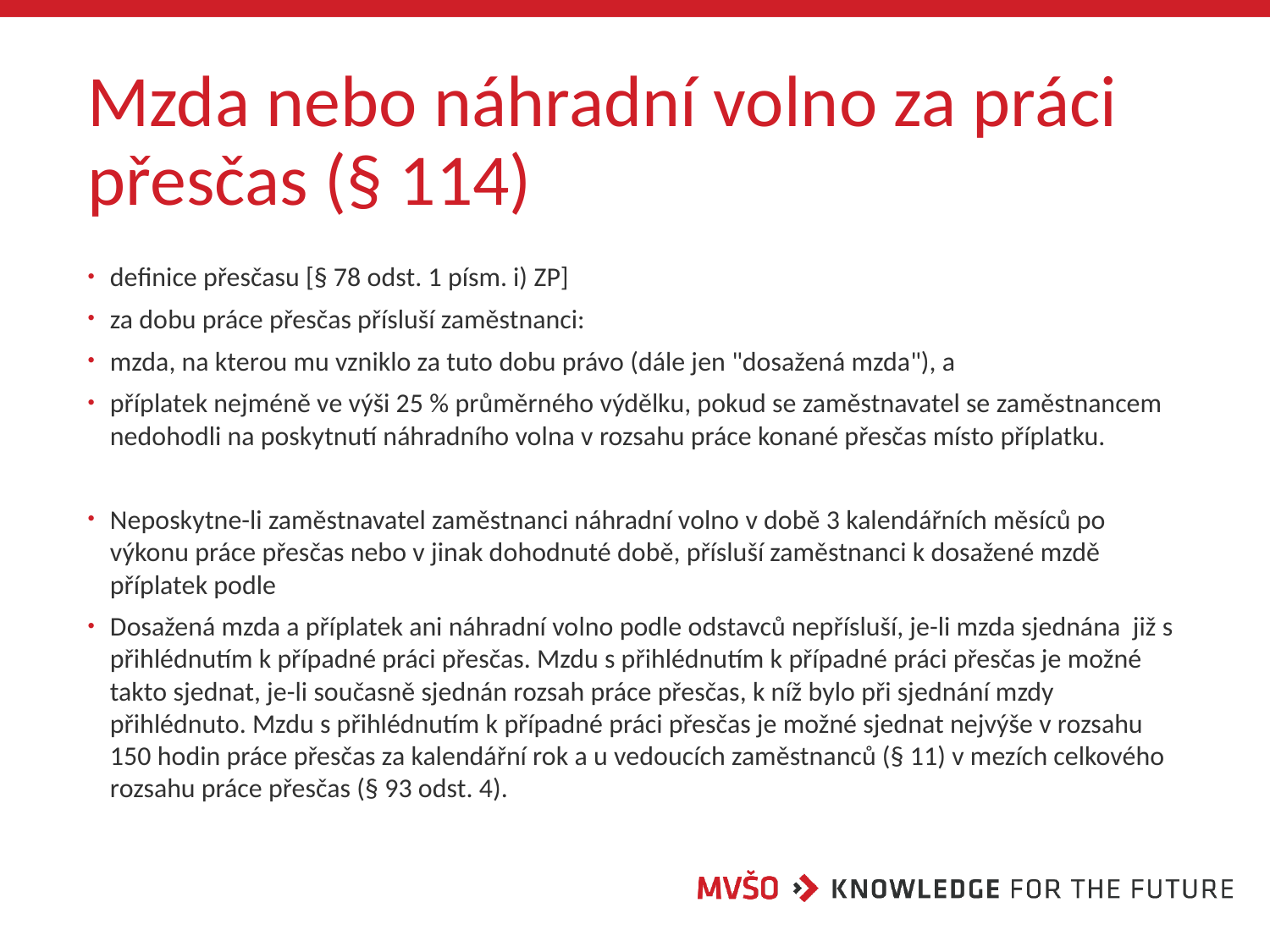

# Mzda nebo náhradní volno za práci přesčas (§ 114)
definice přesčasu [§ 78 odst. 1 písm. i) ZP]
za dobu práce přesčas přísluší zaměstnanci:
mzda, na kterou mu vzniklo za tuto dobu právo (dále jen "dosažená mzda"), a
příplatek nejméně ve výši 25 % průměrného výdělku, pokud se zaměstnavatel se zaměstnancem nedohodli na poskytnutí náhradního volna v rozsahu práce konané přesčas místo příplatku.

Neposkytne-li zaměstnavatel zaměstnanci náhradní volno v době 3 kalendářních měsíců po výkonu práce přesčas nebo v jinak dohodnuté době, přísluší zaměstnanci k dosažené mzdě příplatek podle
Dosažená mzda a příplatek ani náhradní volno podle odstavců nepřísluší, je-li mzda sjednána  již s přihlédnutím k případné práci přesčas. Mzdu s přihlédnutím k případné práci přesčas je možné takto sjednat, je-li současně sjednán rozsah práce přesčas, k níž bylo při sjednání mzdy přihlédnuto. Mzdu s přihlédnutím k případné práci přesčas je možné sjednat nejvýše v rozsahu 150 hodin práce přesčas za kalendářní rok a u vedoucích zaměstnanců (§ 11) v mezích celkového rozsahu práce přesčas (§ 93 odst. 4).